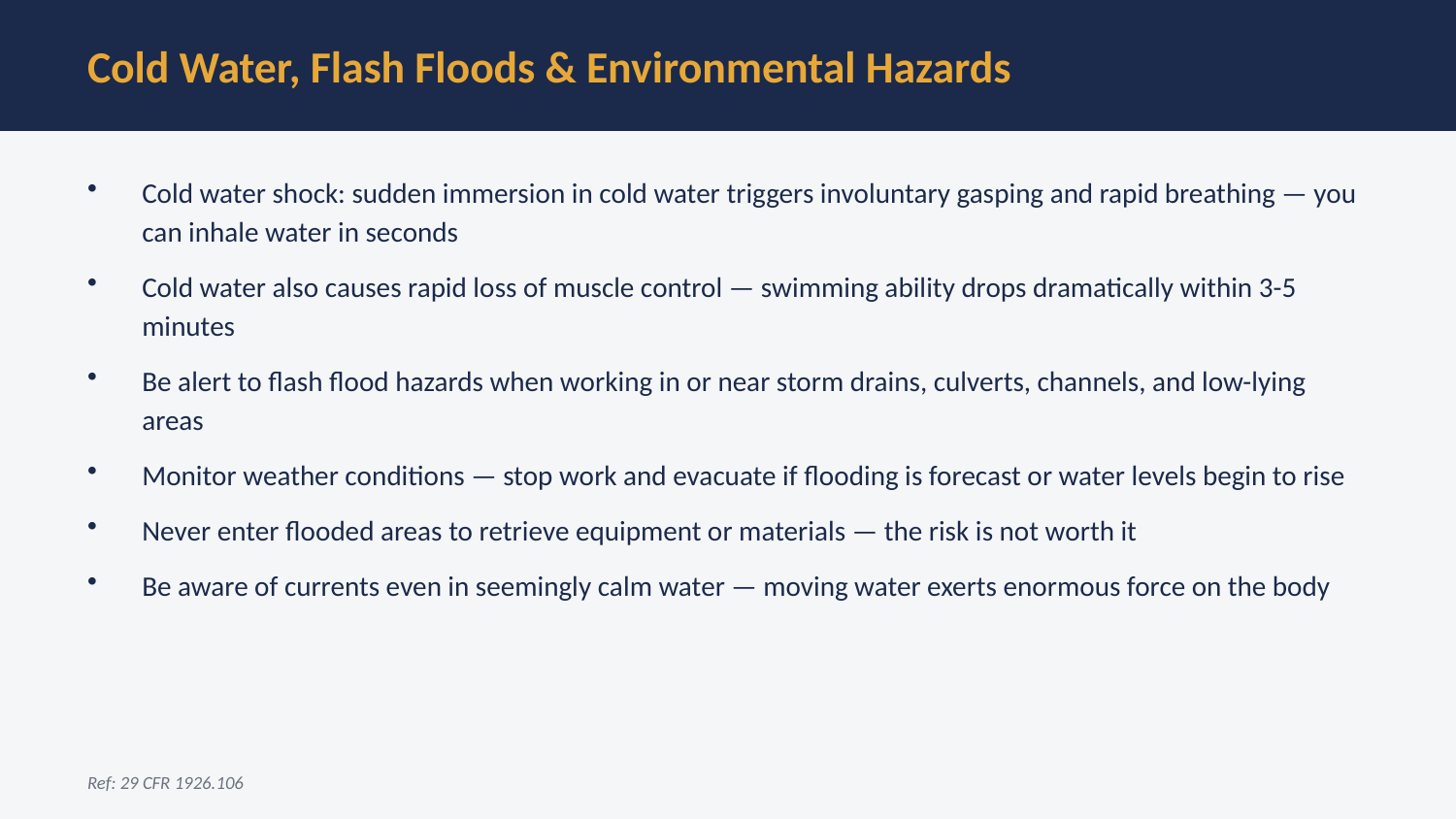

Cold Water, Flash Floods & Environmental Hazards
Cold water shock: sudden immersion in cold water triggers involuntary gasping and rapid breathing — you can inhale water in seconds
Cold water also causes rapid loss of muscle control — swimming ability drops dramatically within 3-5 minutes
Be alert to flash flood hazards when working in or near storm drains, culverts, channels, and low-lying areas
Monitor weather conditions — stop work and evacuate if flooding is forecast or water levels begin to rise
Never enter flooded areas to retrieve equipment or materials — the risk is not worth it
Be aware of currents even in seemingly calm water — moving water exerts enormous force on the body
Ref: 29 CFR 1926.106